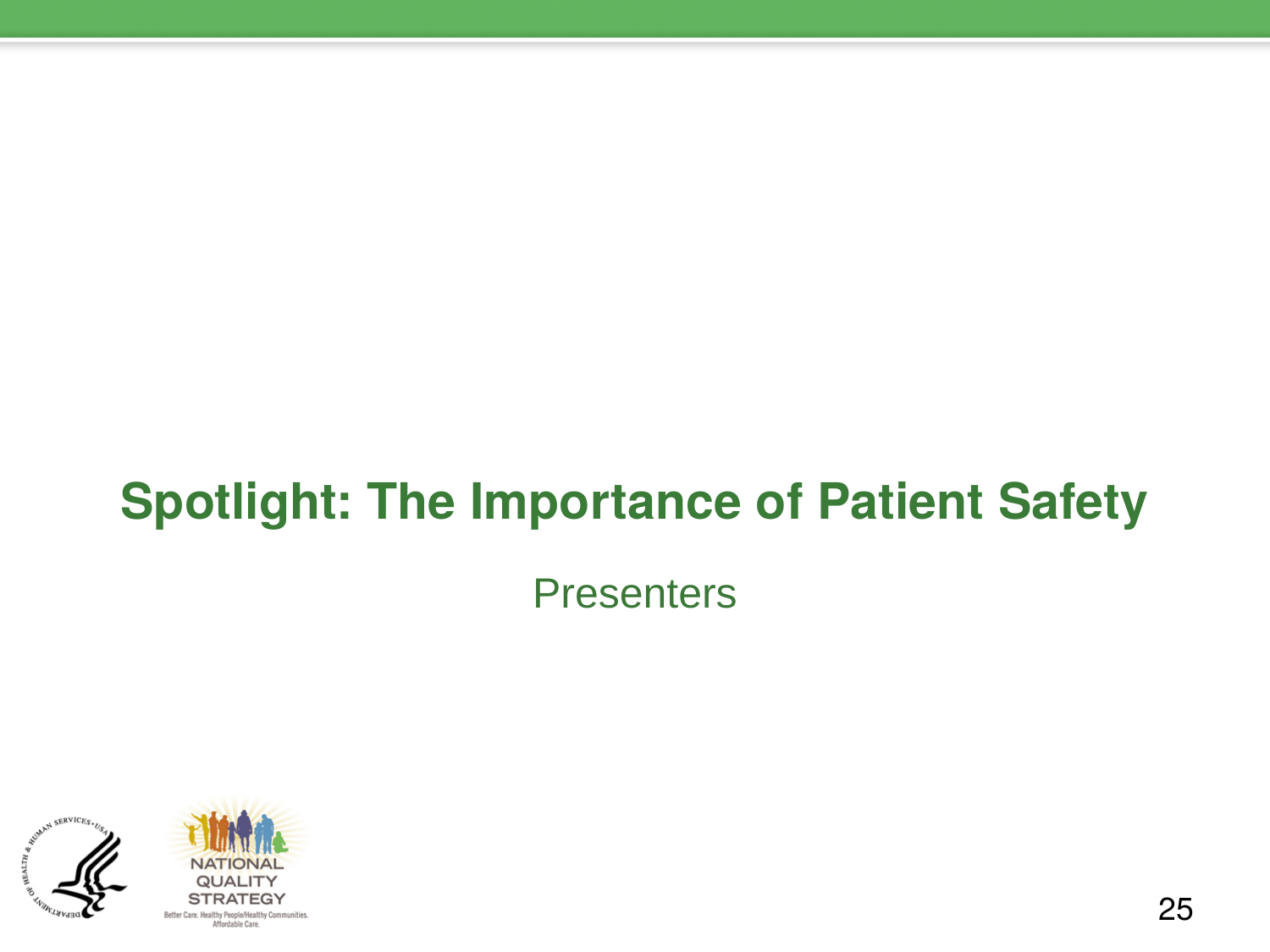

# Spotlight: The Importance of Patient Safety
Presenters
25